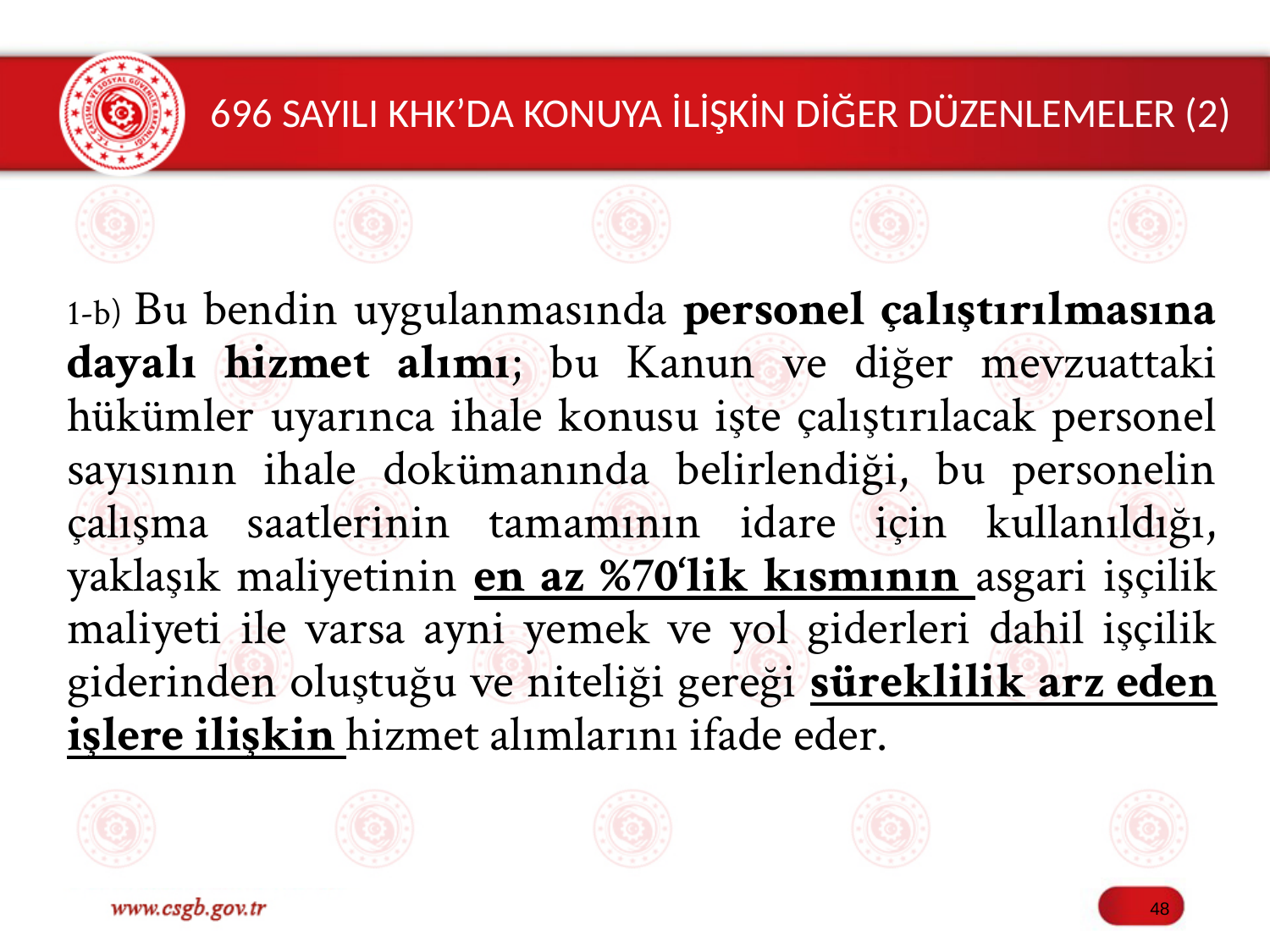

# 696 SAYILI KHK’DA KONUYA İLİŞKİN DİĞER DÜZENLEMELER (2)

1-b) Bu bendin uygulanmasında personel çalıştırılmasına dayalı hizmet alımı; bu Kanun ve diğer mevzuattaki hükümler uyarınca ihale konusu işte çalıştırılacak personel sayısının ihale dokümanında belirlendiği, bu personelin çalışma saatlerinin tamamının idare için kullanıldığı, yaklaşık maliyetinin en az %70‘lik kısmının asgari işçilik maliyeti ile varsa ayni yemek ve yol giderleri dahil işçilik giderinden oluştuğu ve niteliği gereği süreklilik arz eden işlere ilişkin hizmet alımlarını ifade eder.
48